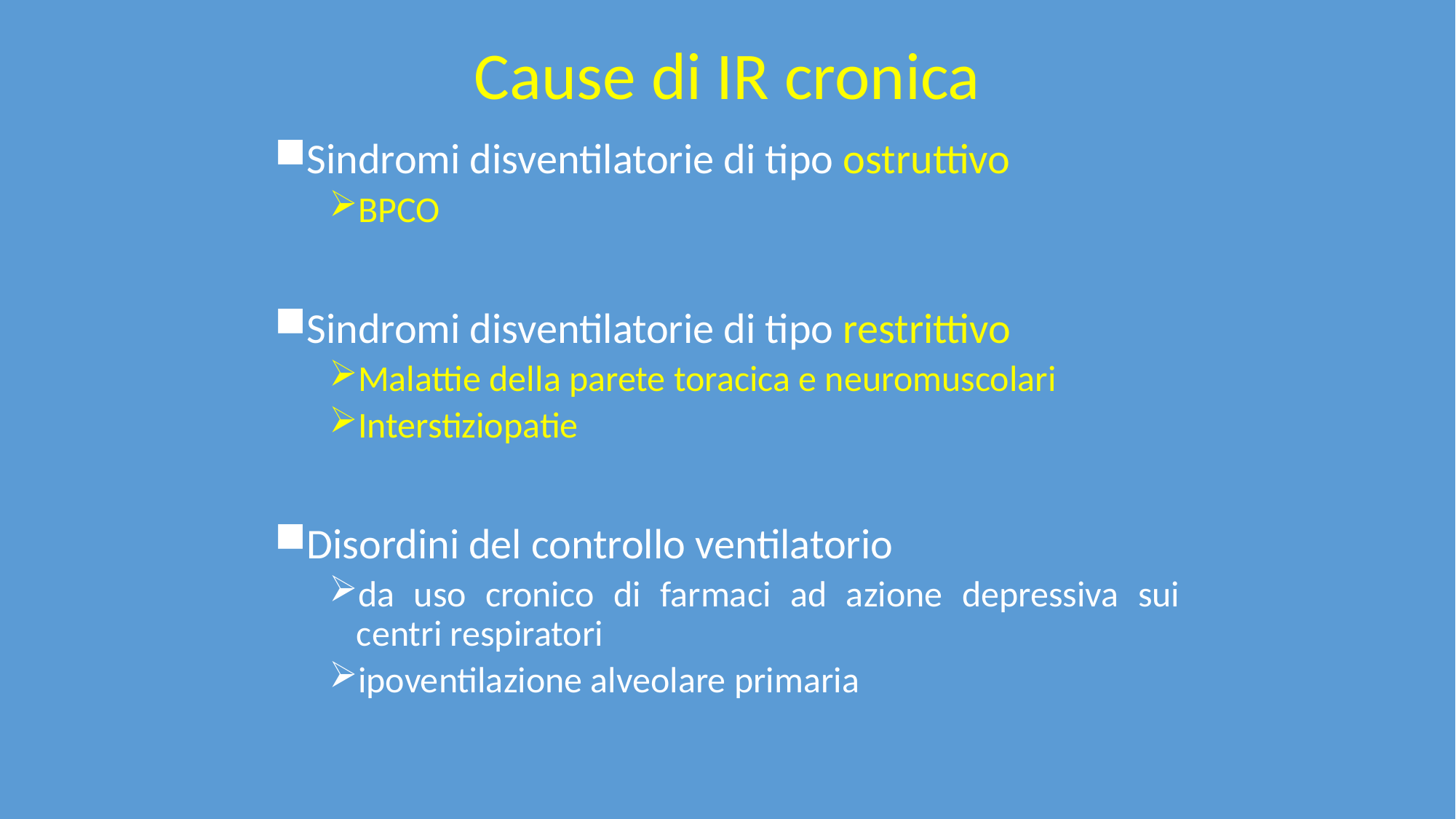

Cause di IR cronica
Sindromi disventilatorie di tipo ostruttivo
BPCO

Sindromi disventilatorie di tipo restrittivo
Malattie della parete toracica e neuromuscolari
Interstiziopatie

Disordini del controllo ventilatorio
da uso cronico di farmaci ad azione depressiva sui centri respiratori
ipoventilazione alveolare primaria